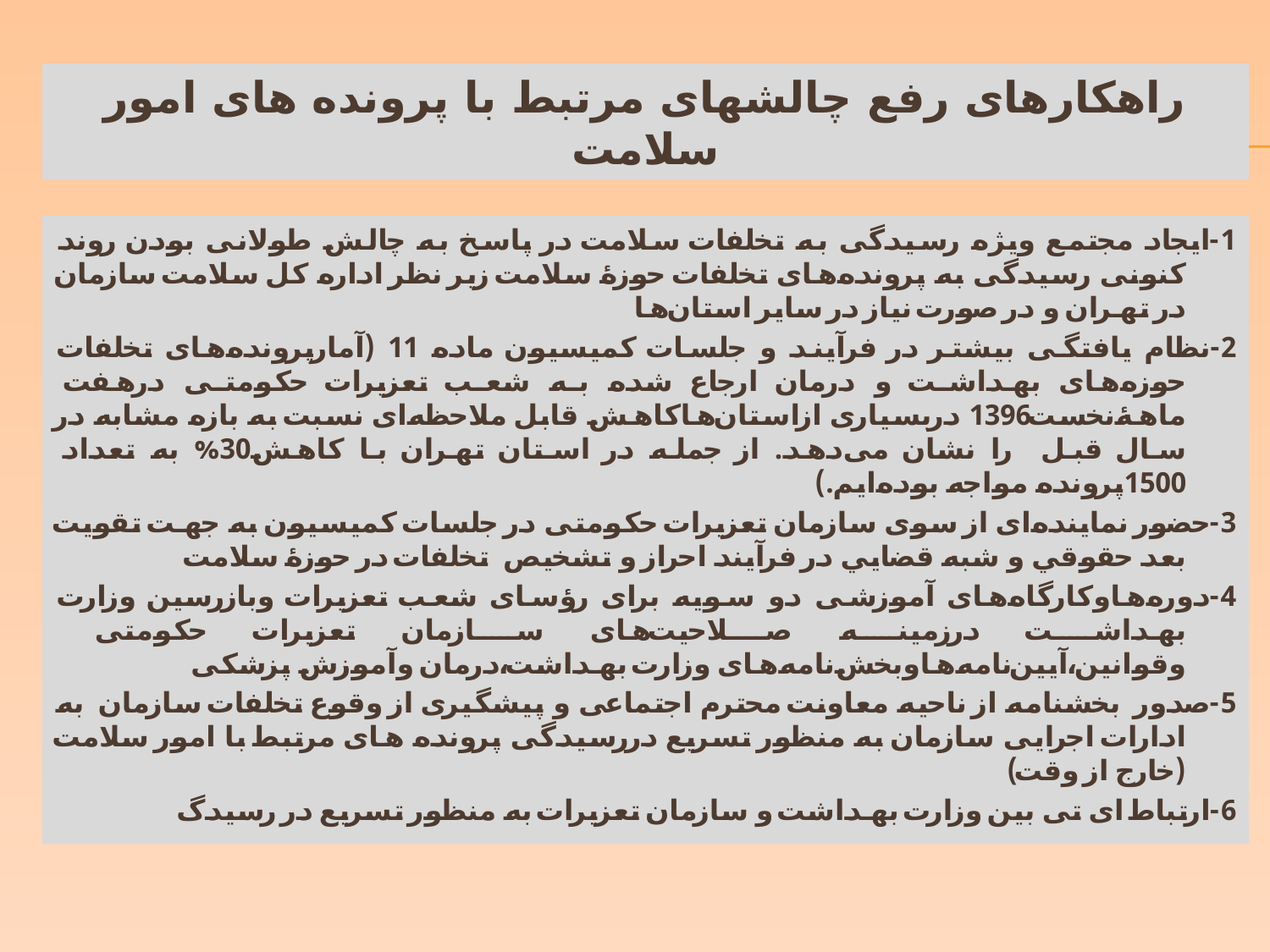

# راهکارهای رفع چالشهای مرتبط با پرونده های امور سلامت
1-ایجاد مجتمع ویژه رسیدگی به تخلفات سلامت در پاسخ به چالش طولانی بودن روند کنونی رسیدگی به پرونده‌های تخلفات حوزۀ سلامت زیر نظر اداره کل سلامت سازمان در تهران و در صورت نیاز در سایر استان‌ها
2-نظام یافتگی بیشتر در فرآیند و جلسات کمیسیون ماده 11 (آمارپرونده‌های تخلفات حوزه‌های بهداشت و درمان ارجاع شده به شعب تعزیرات حکومتی درهفت ماهۀنخست1396 دربسیاری ازاستان‌هاکاهش قابل ملاحظه‌ای نسبت به بازه مشابه در سال قبل  را نشان می‌دهد. از جمله در استان تهران با کاهش30% به تعداد 1500پرونده مواجه بوده‌ایم.)
3-حضور نماینده‌ای از سوی سازمان تعزیرات حکومتی در جلسات کمیسیون به جهت تقویت بعد حقوقي و شبه قضايي در فرآيند احراز و تشخیص  تخلفات در حوزۀ سلامت
4-دوره‌هاوکارگاه‌های آموزشی دو سویه برای رؤسای شعب تعزیرات وبازرسین وزارت بهداشت درزمینه صلاحیت‌های سازمان تعزیرات حکومتی وقوانین،آیین‌نامه‌هاوبخش‌نامه‌های وزارت بهداشت،درمان وآموزش پزشکی
5-صدور  بخشنامه از ناحیه معاونت محترم اجتماعی و پیشگیری از وقوع تخلفات سازمان  به ادارات اجرایی سازمان به منظور تسریع دررسیدگی پرونده های مرتبط با امور سلامت (خارج از وقت)
6-ارتباط ای تی بین وزارت بهداشت و سازمان تعزیرات به منظور تسریع در رسیدگ